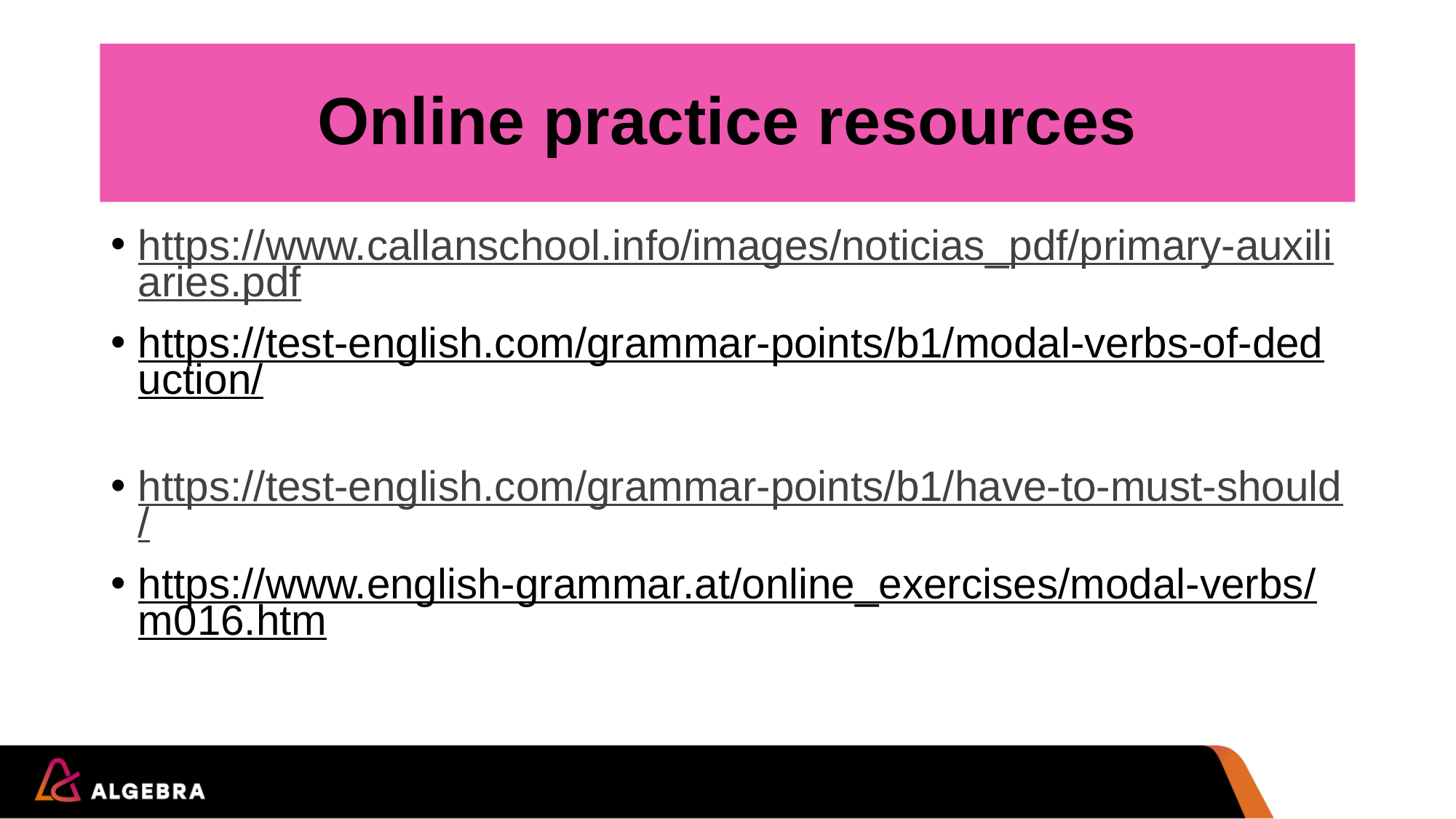

# Online practice resources
https://www.callanschool.info/images/noticias_pdf/primary-auxiliaries.pdf
https://test-english.com/grammar-points/b1/modal-verbs-of-deduction/
https://test-english.com/grammar-points/b1/have-to-must-should/
https://www.english-grammar.at/online_exercises/modal-verbs/m016.htm